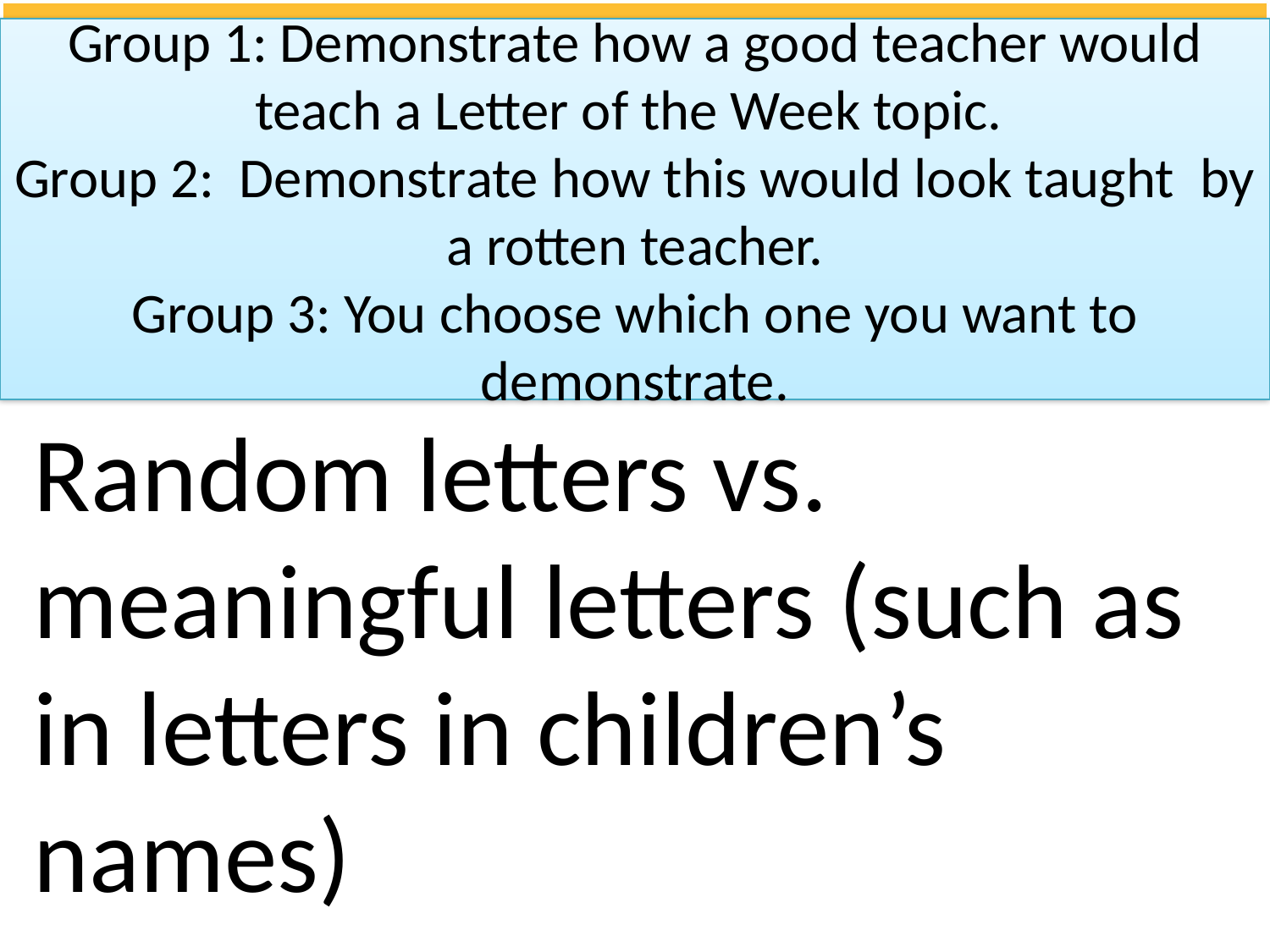

# Group 1: Demonstrate how a good teacher would teach a Letter of the Week topic. Group 2:  Demonstrate how this would look taught  by a rotten teacher. Group 3: You choose which one you want to demonstrate.
Random letters vs. meaningful letters (such as in letters in children’s names)